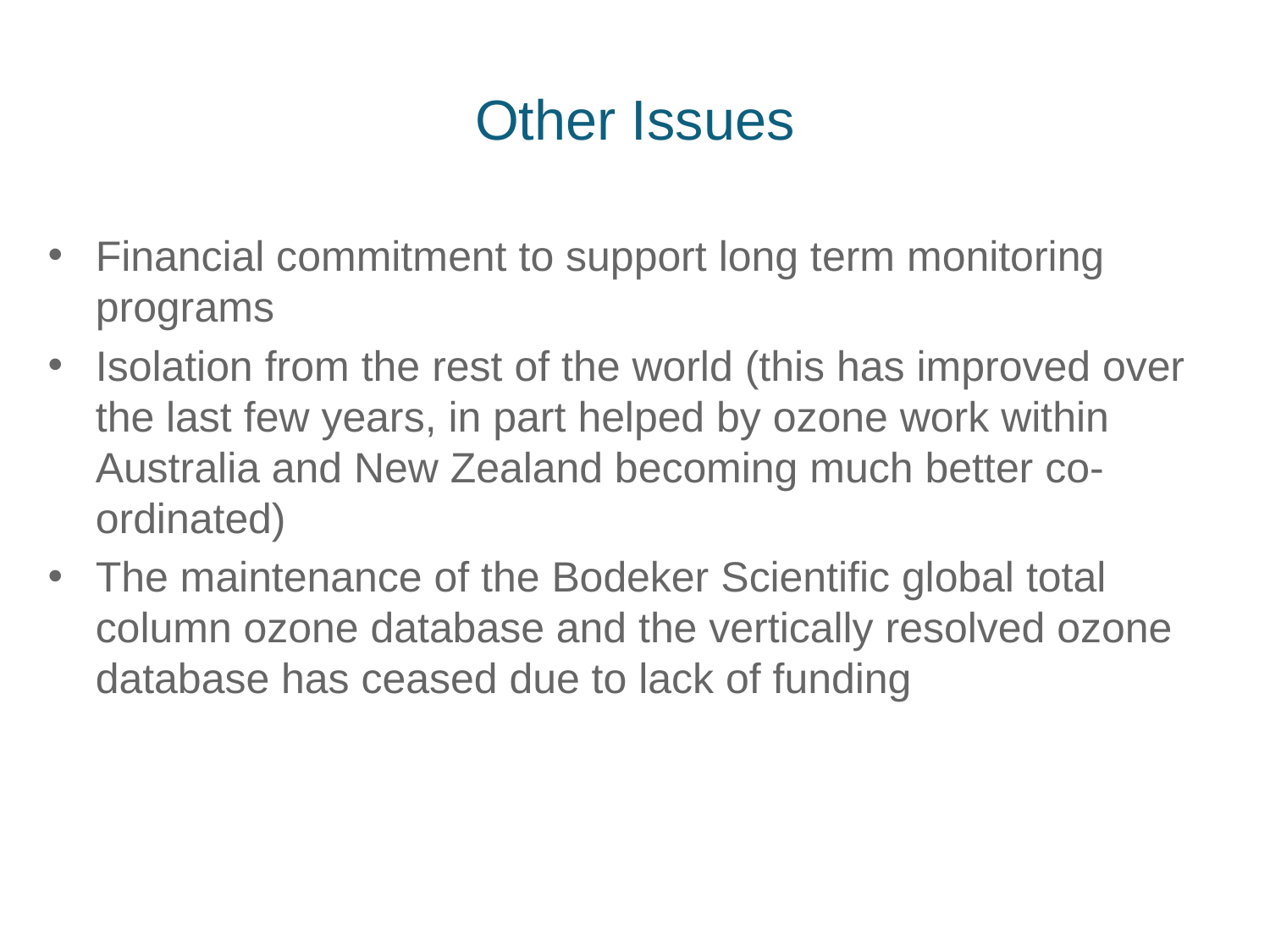

# Other Issues
Financial commitment to support long term monitoring programs
Isolation from the rest of the world (this has improved over the last few years, in part helped by ozone work within Australia and New Zealand becoming much better co-ordinated)
The maintenance of the Bodeker Scientific global total column ozone database and the vertically resolved ozone database has ceased due to lack of funding